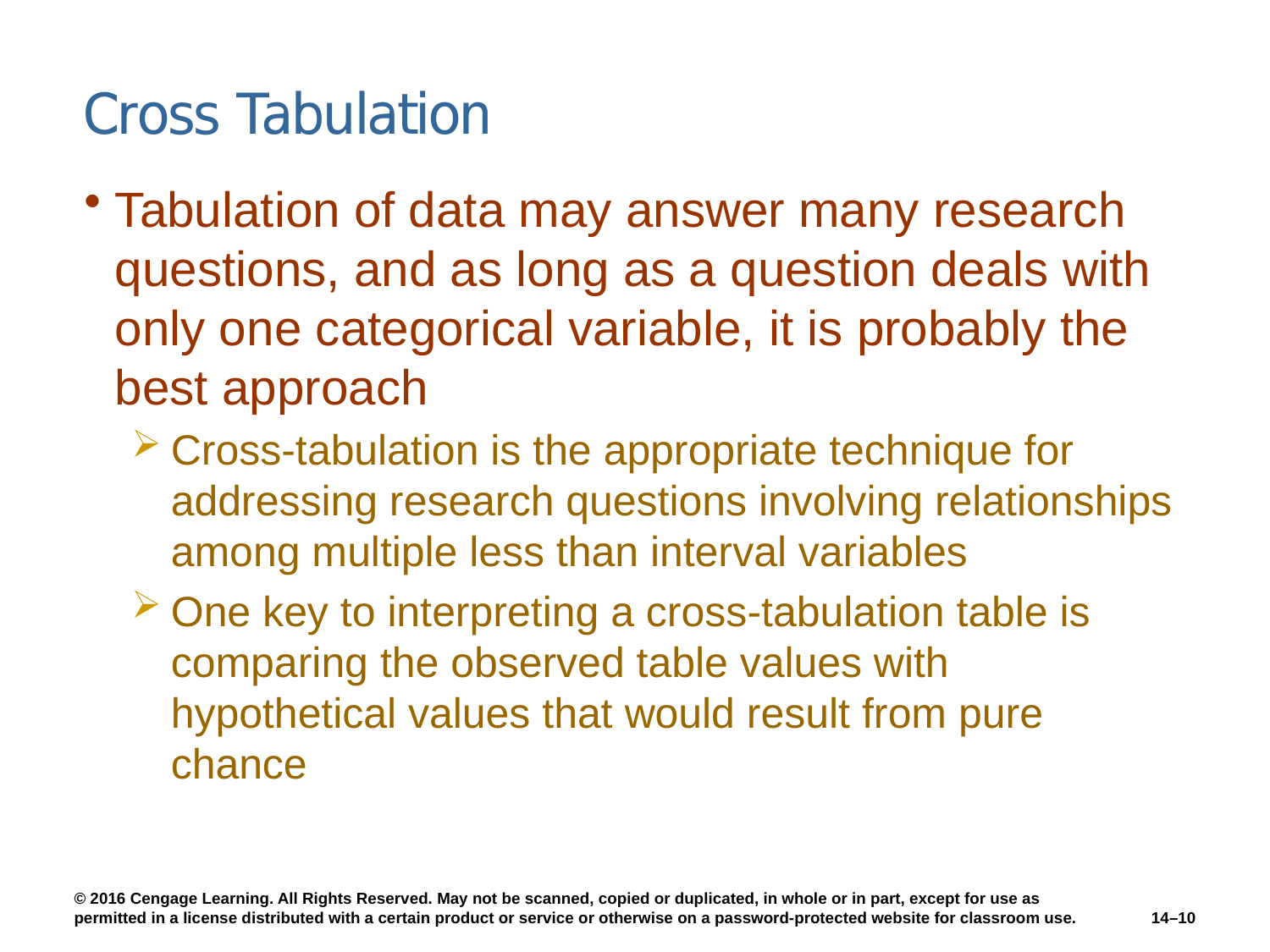

# Cross Tabulation
Tabulation of data may answer many research questions, and as long as a question deals with only one categorical variable, it is probably the best approach
Cross-tabulation is the appropriate technique for addressing research questions involving relationships among multiple less than interval variables
One key to interpreting a cross-tabulation table is comparing the observed table values with hypothetical values that would result from pure chance

14–10
© 2016 Cengage Learning. All Rights Reserved. May not be scanned, copied or duplicated, in whole or in part, except for use as permitted in a license distributed with a certain product or service or otherwise on a password-protected website for classroom use.